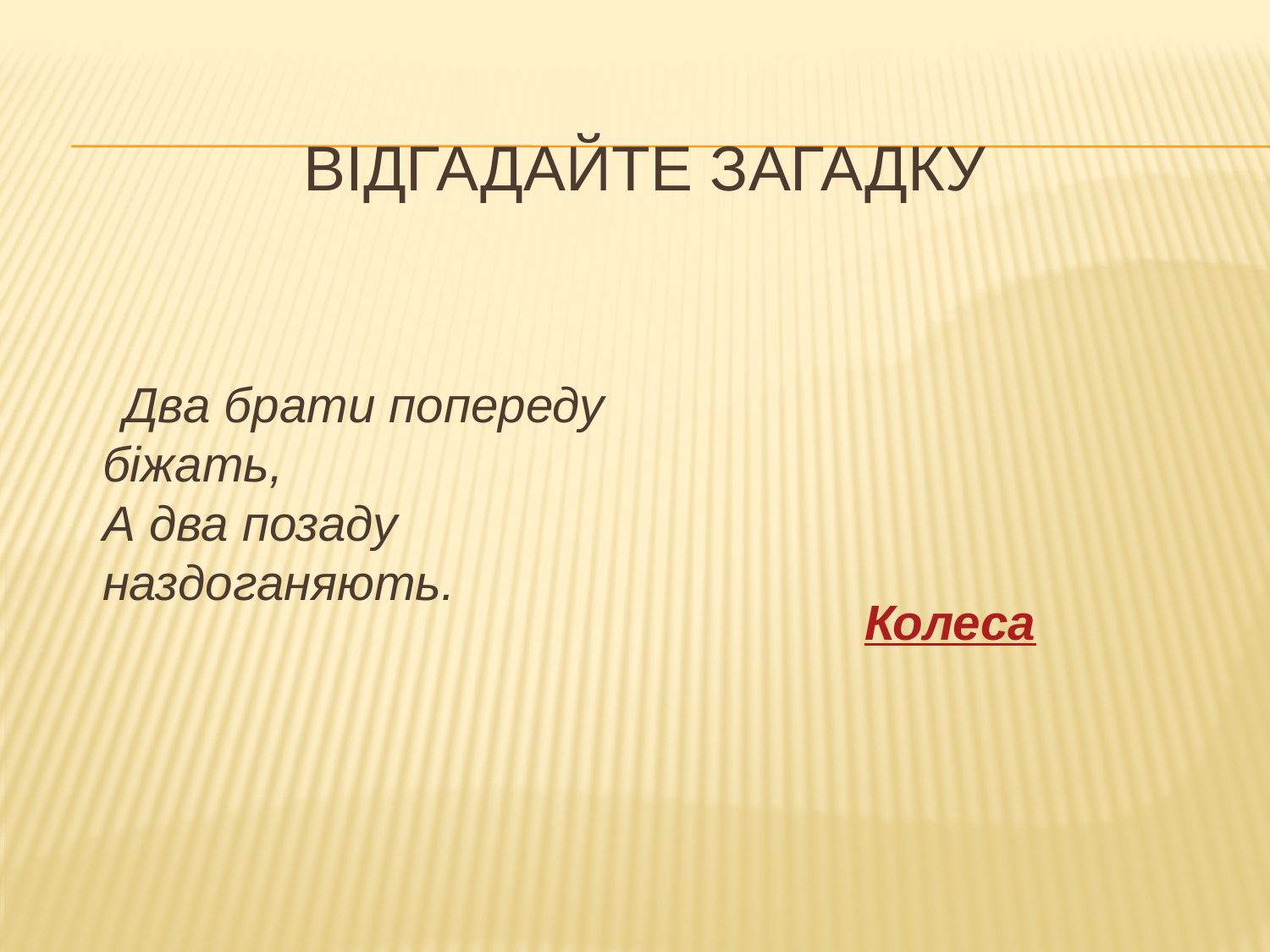

# Відгадайте загадку
     Два брати попереду біжать,
А два позаду наздоганяють.

               Колеса